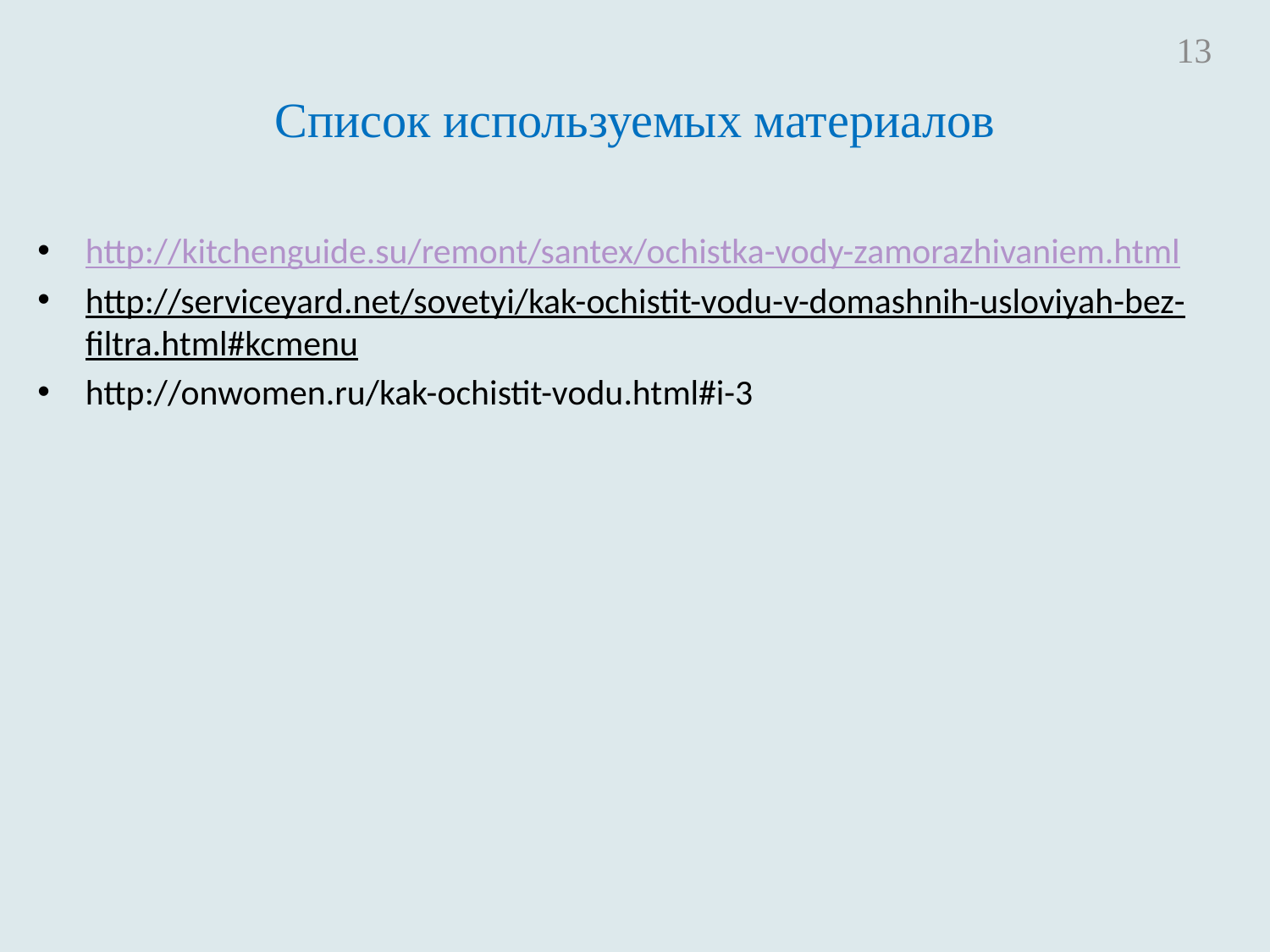

13
# Список используемых материалов
http://kitchenguide.su/remont/santex/ochistka-vody-zamorazhivaniem.html
http://serviceyard.net/sovetyi/kak-ochistit-vodu-v-domashnih-usloviyah-bez-filtra.html#kcmenu
http://onwomen.ru/kak-ochistit-vodu.html#i-3